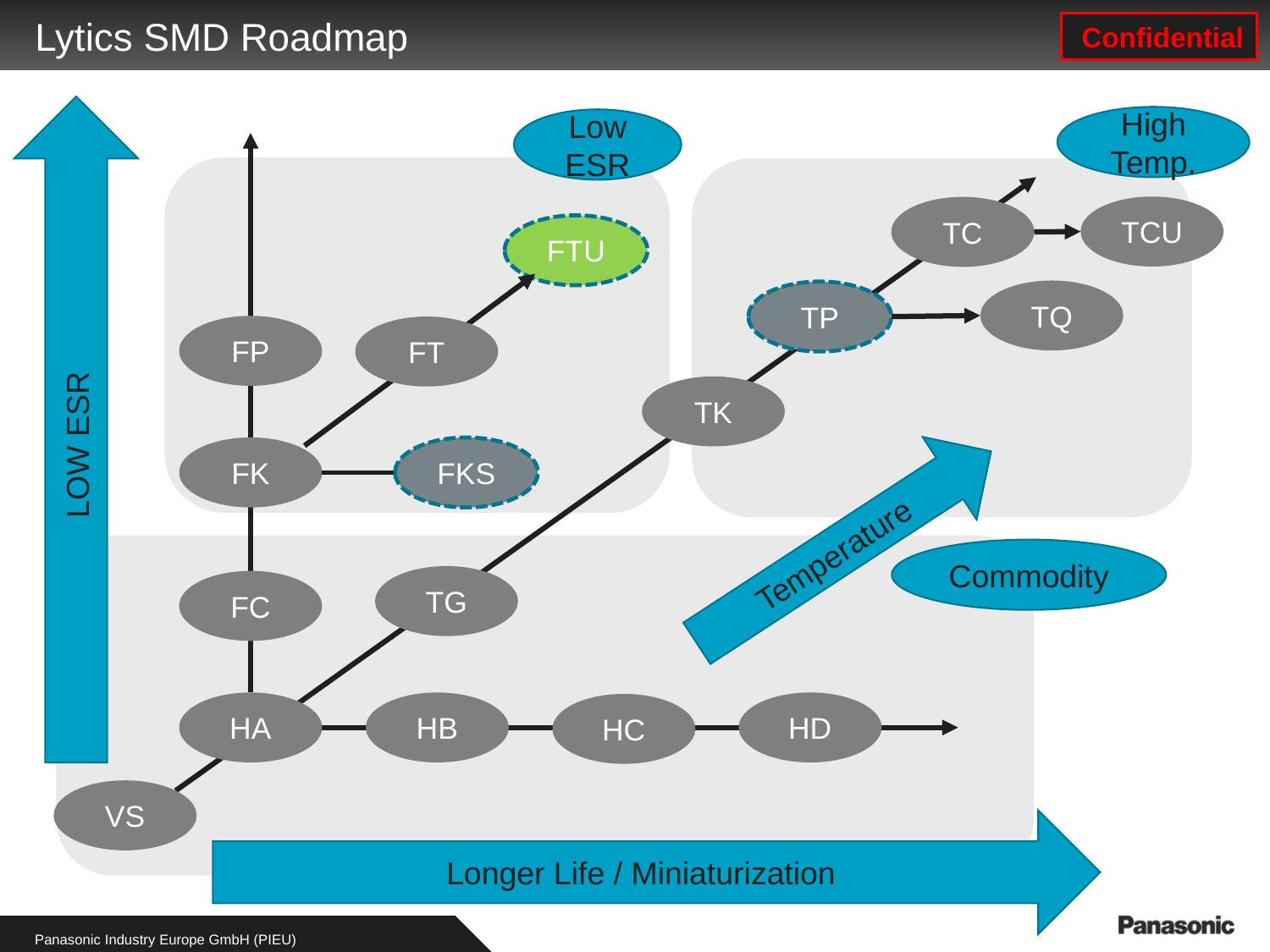

Confidential
# Lytics SMD Roadmap
LOW ESR
High Temp.
Low ESR

TCU
TC
FTU
TQ
TP
FP
FT
Temperature
TK
Longer Life / Miniaturization
FK
FKS

Commodity
TG
FC
HA
HB
HD
HC
VS